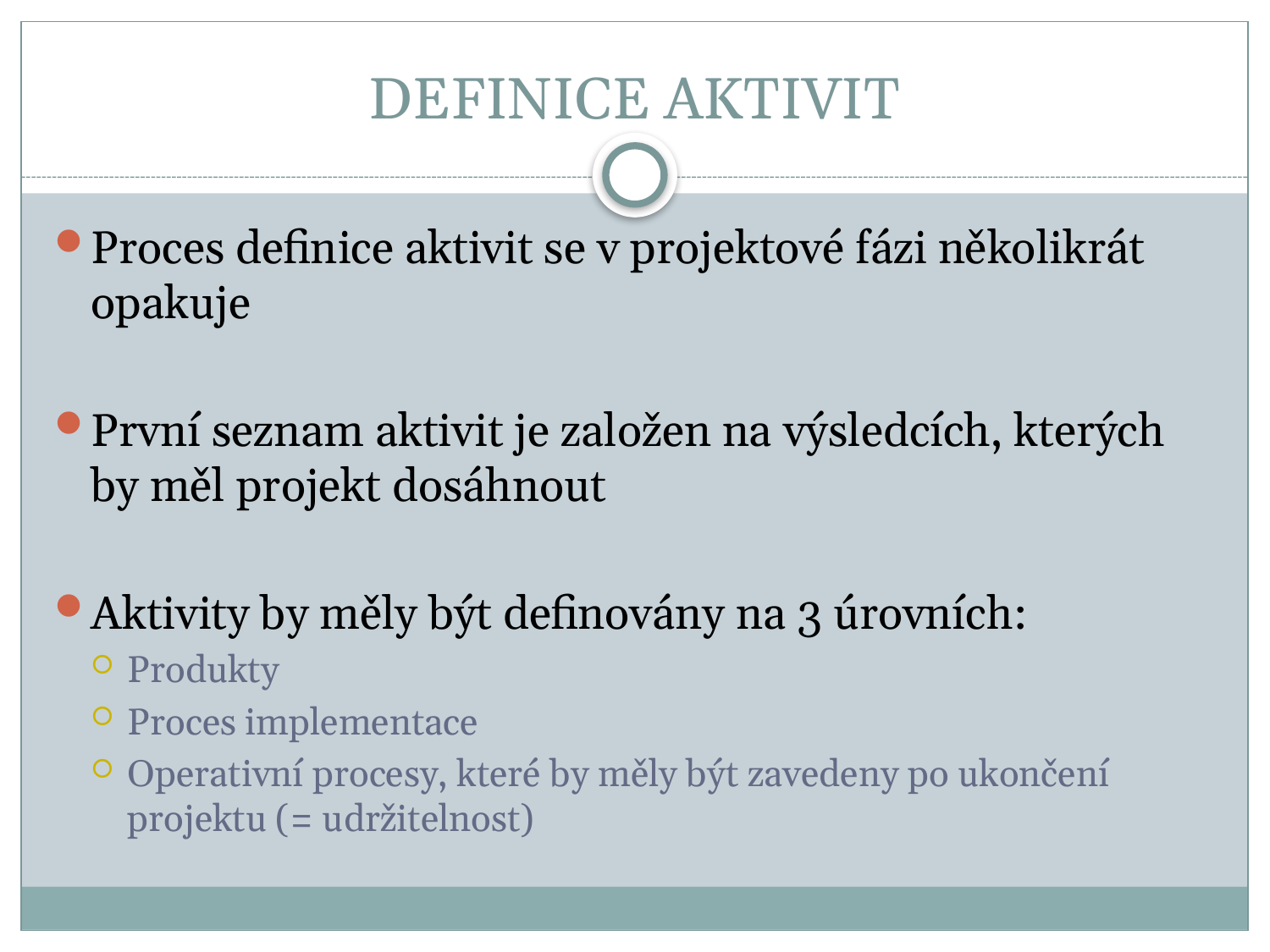

# DEFINICE AKTIVIT
Proces definice aktivit se v projektové fázi několikrát opakuje

První seznam aktivit je založen na výsledcích, kterých by měl projekt dosáhnout

Aktivity by měly být definovány na 3 úrovních:
Produkty
Proces implementace
Operativní procesy, které by měly být zavedeny po ukončení projektu (= udržitelnost)